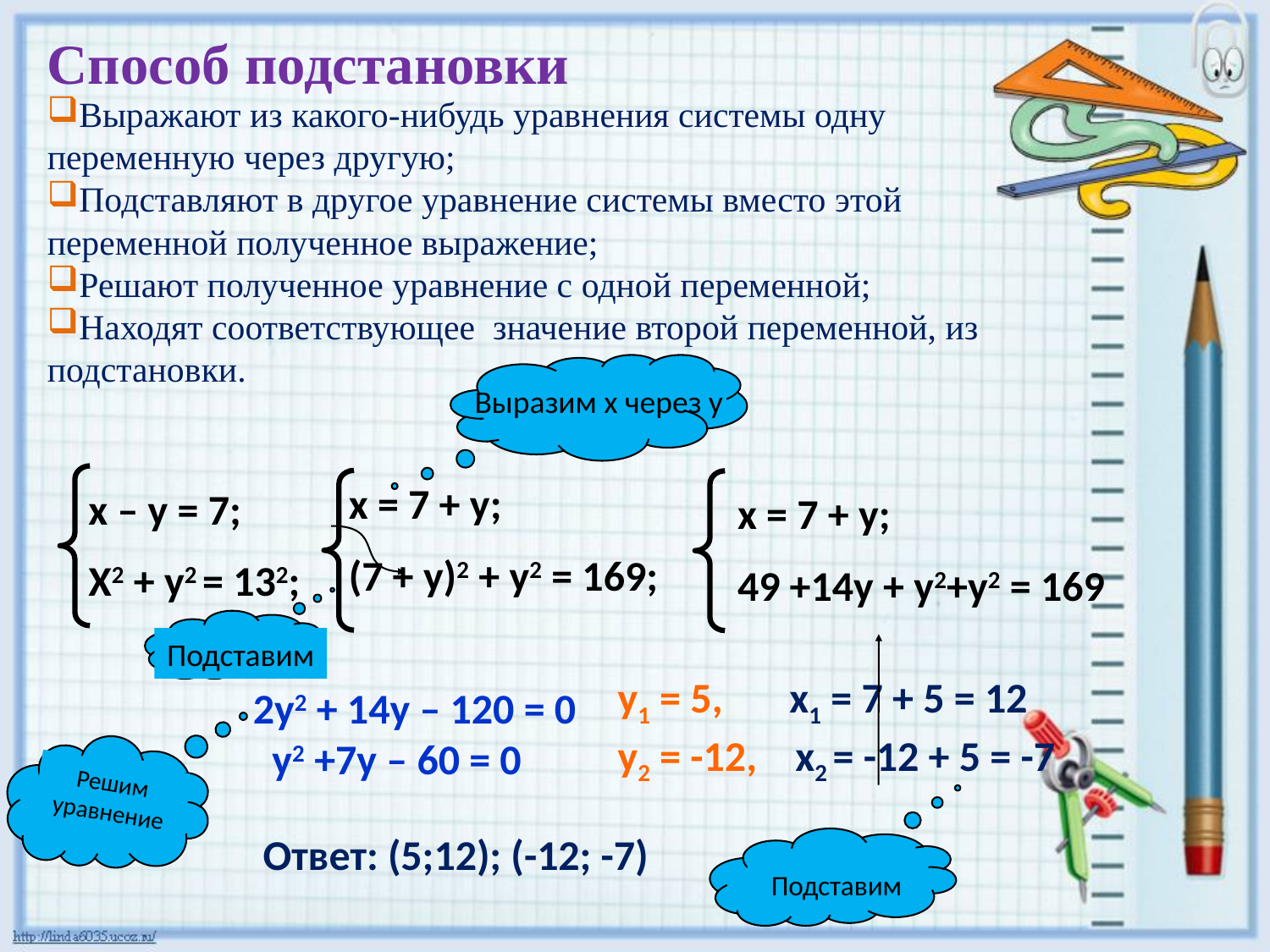

Способ подстановки
Выражают из какого-нибудь уравнения системы одну переменную через другую;
Подставляют в другое уравнение системы вместо этой переменной полученное выражение;
Решают полученное уравнение с одной переменной;
Находят соответствующее  значение второй переменной, из подстановки.

Выразим х через у

x = 7 + y;
(7 + y)2 + y2 = 169;

x – y = 7;
X2 + y2 = 132;
x = 7 + y;
49 +14y + y2+y2 = 169

Подставим

Подставим
y1 = 5,       x1 = 7 + 5 = 12
y2 = -12,    x2 = -12 + 5 = -7
2y2 + 14y – 120 = 0    y2 +7y – 60 = 0

Решим
уравнение
Ответ: (5;12); (-12; -7)